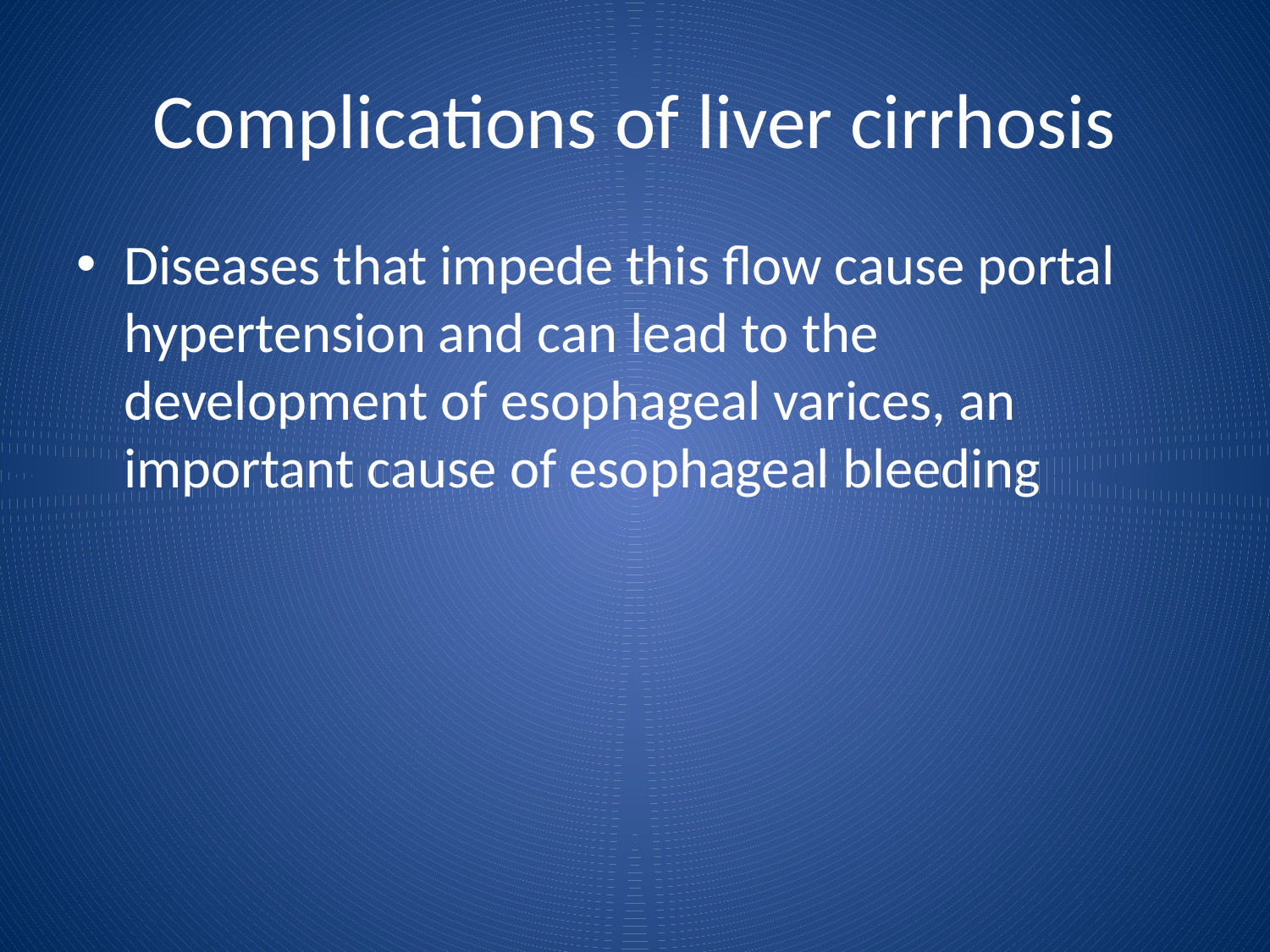

# Complications of liver cirrhosis
Diseases that impede this flow cause portal hypertension and can lead to the development of esophageal varices, an important cause of esophageal bleeding